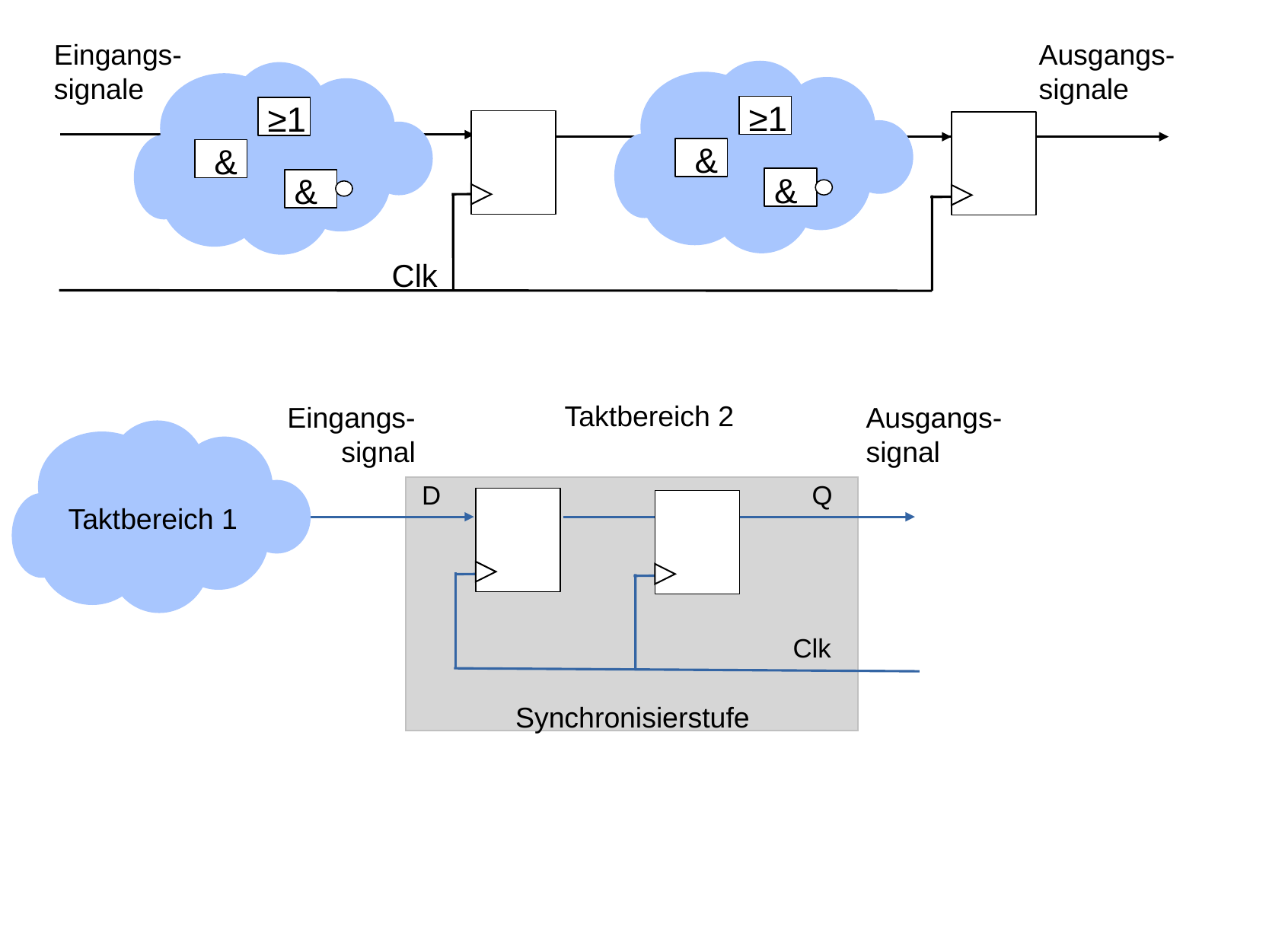

Eingangs-signale
Ausgangs-signale

 ≥1
 ≥1

  &
  &
 &

 &

Clk

Taktbereich 2
Eingangs-signal
Ausgangs-signal

D
Q

Taktbereich 1

Clk

Synchronisierstufe